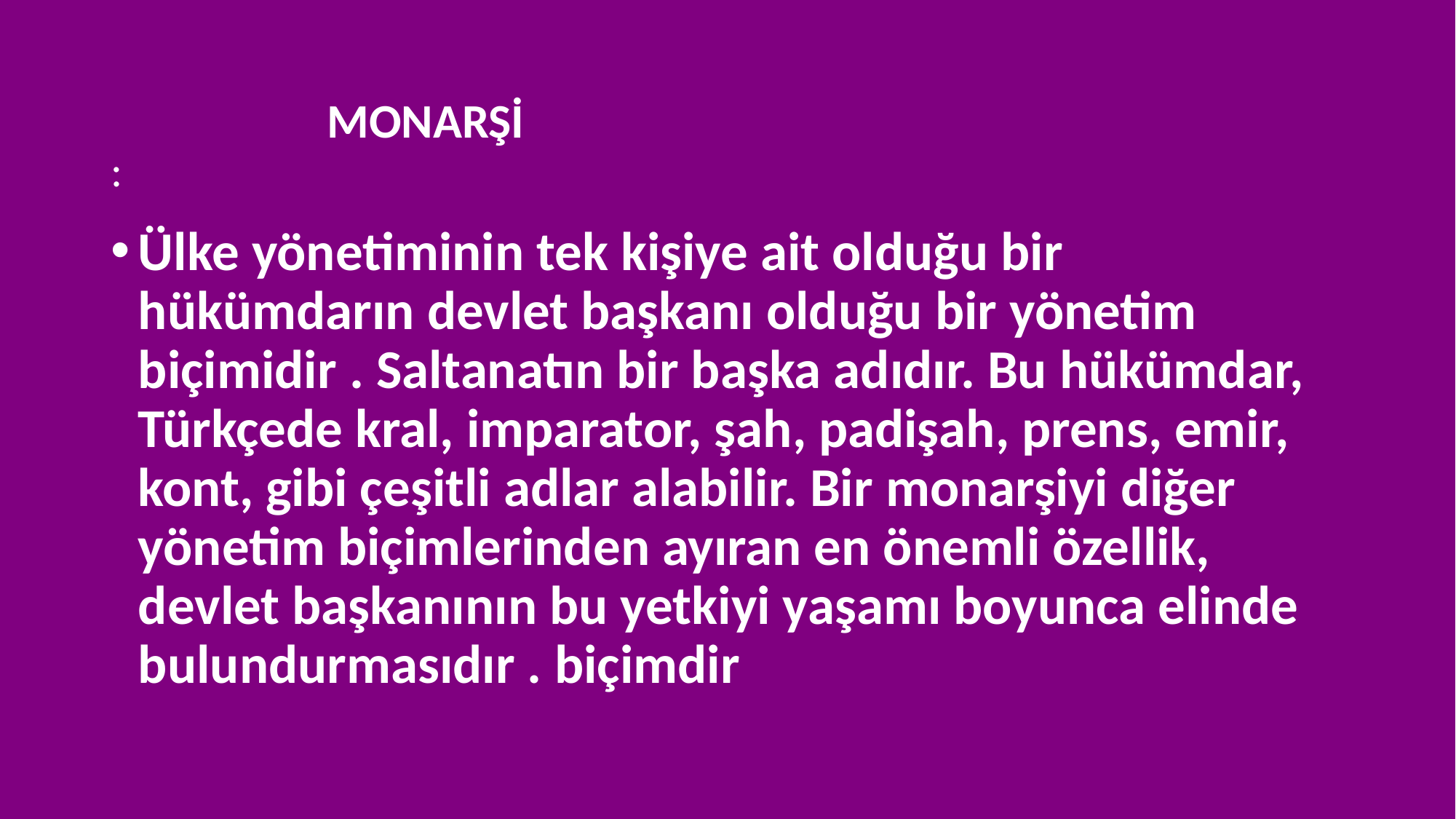

# MONARŞİ :
Ülke yönetiminin tek kişiye ait olduğu bir hükümdarın devlet başkanı olduğu bir yönetim biçimidir . Saltanatın bir başka adıdır. Bu hükümdar, Türkçede kral, imparator, şah, padişah, prens, emir, kont, gibi çeşitli adlar alabilir. Bir monarşiyi diğer yönetim biçimlerinden ayıran en önemli özellik, devlet başkanının bu yetkiyi yaşamı boyunca elinde bulundurmasıdır . biçimdir